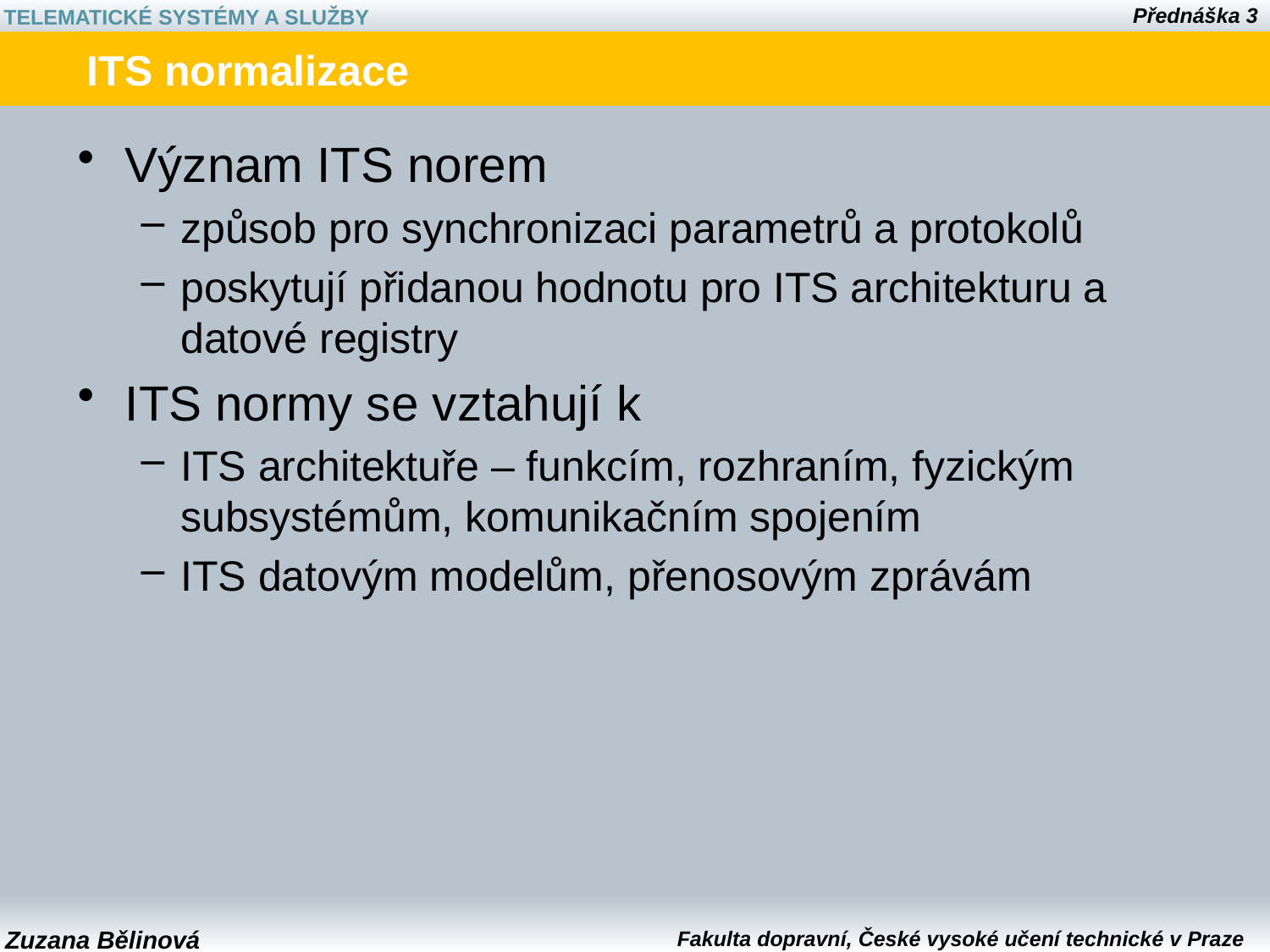

# ITS normalizace
Význam ITS norem
způsob pro synchronizaci parametrů a protokolů
poskytují přidanou hodnotu pro ITS architekturu a datové registry
ITS normy se vztahují k
ITS architektuře – funkcím, rozhraním, fyzickým subsystémům, komunikačním spojením
ITS datovým modelům, přenosovým zprávám